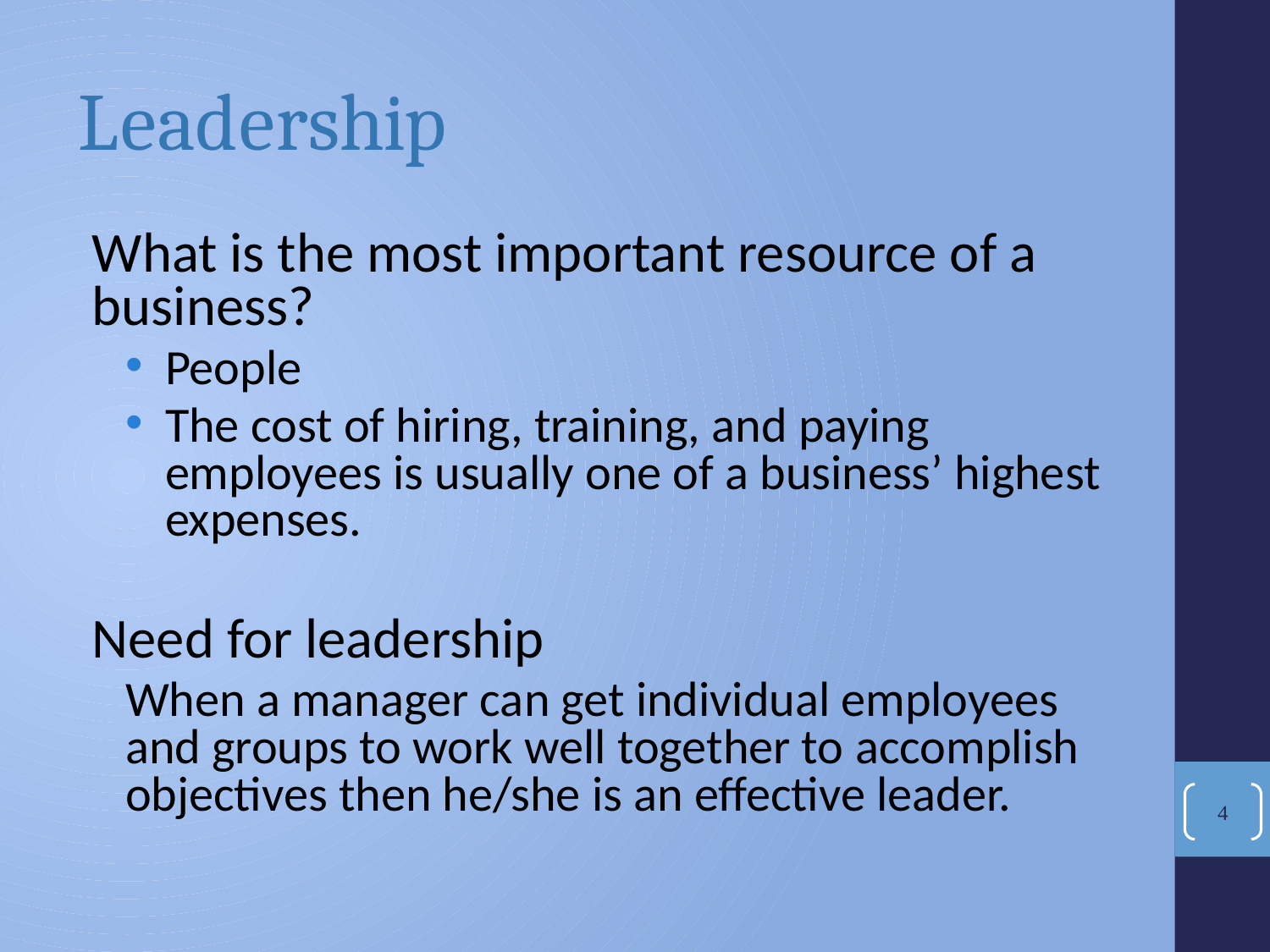

# Leadership
What is the most important resource of a business?
People
The cost of hiring, training, and paying employees is usually one of a business’ highest expenses.

Need for leadership
When a manager can get individual employees and groups to work well together to accomplish objectives then he/she is an effective leader.

4